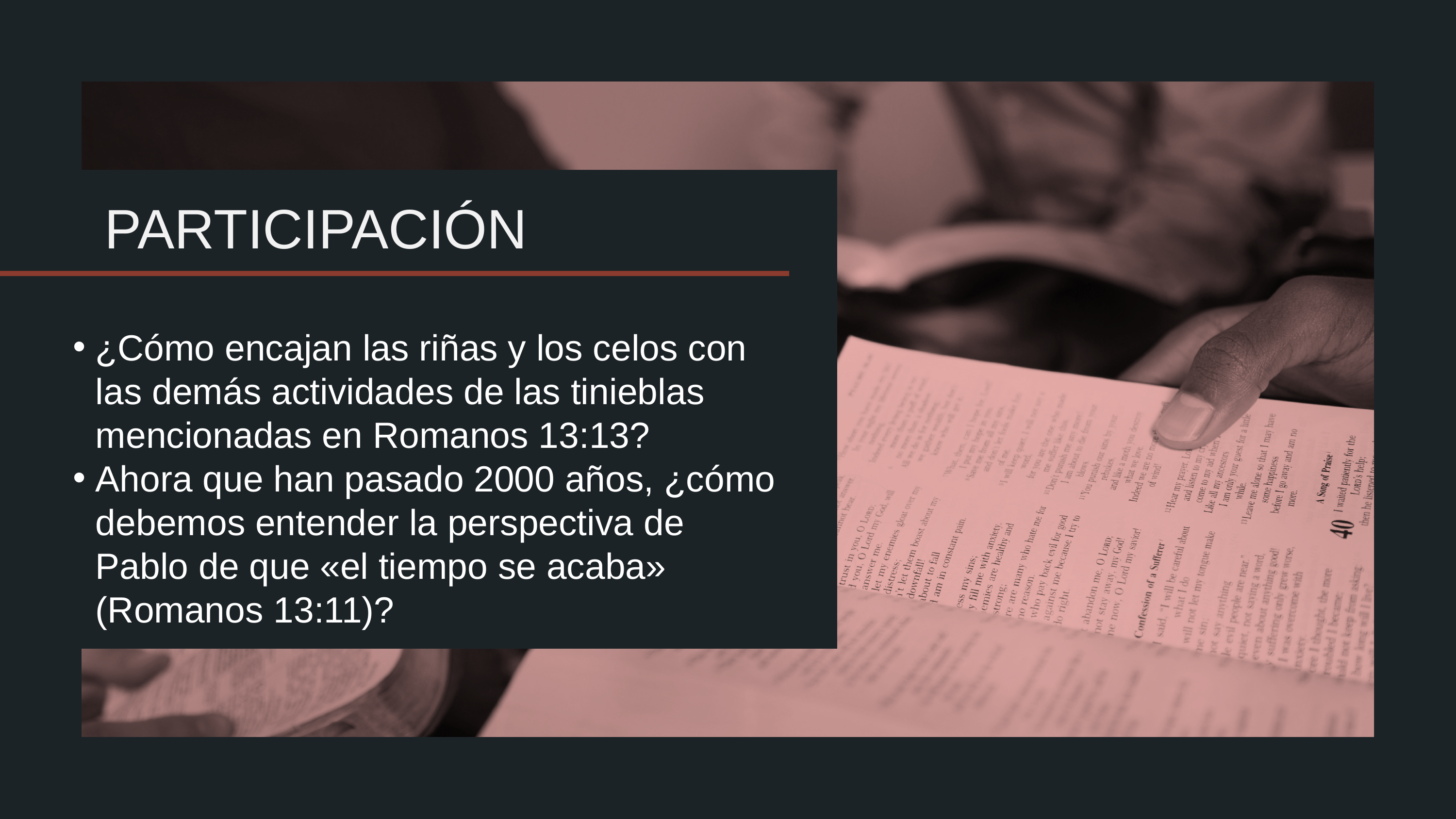

¿Cómo encajan las riñas y los celos con las demás actividades de las tinieblas mencionadas en Romanos 13:13?
Ahora que han pasado 2000 años, ¿cómo debemos entender la perspectiva de Pablo de que «el tiempo se acaba» (Romanos 13:11)?